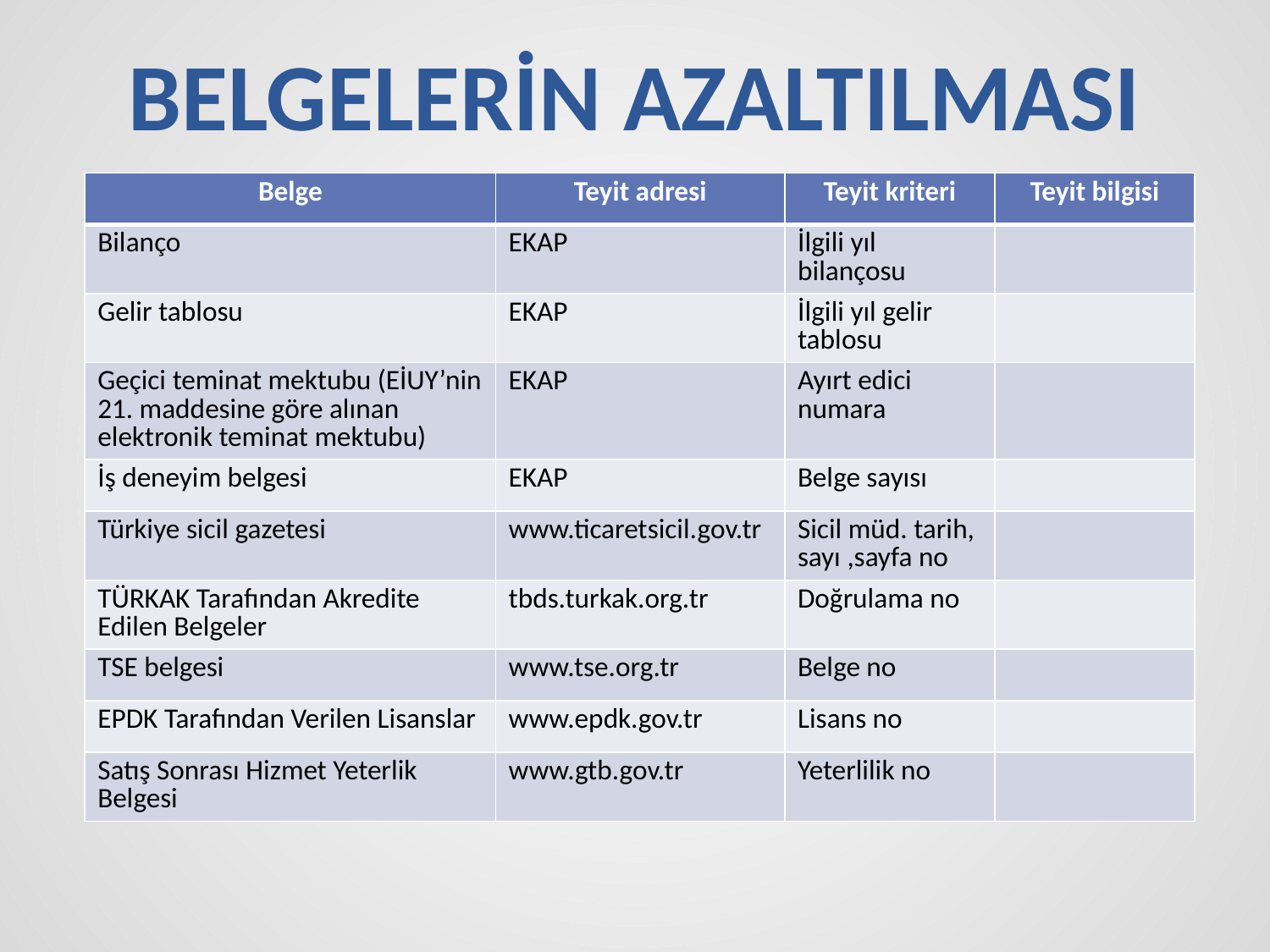

# BELGELERİN AZALTILMASI
| Belge | Teyit adresi | Teyit kriteri | Teyit bilgisi |
| --- | --- | --- | --- |
| Bilanço | EKAP | İlgili yıl bilançosu |  |
| Gelir tablosu | EKAP | İlgili yıl gelir tablosu |  |
| Geçici teminat mektubu (EİUY’nin 21. maddesine göre alınan elektronik teminat mektubu) | EKAP | Ayırt edici numara |  |
| İş deneyim belgesi | EKAP | Belge sayısı |  |
| Türkiye sicil gazetesi | www.ticaretsicil.gov.tr | Sicil müd. tarih, sayı ,sayfa no |  |
| TÜRKAK Tarafından Akredite Edilen Belgeler | tbds.turkak.org.tr | Doğrulama no |  |
| TSE belgesi | www.tse.org.tr | Belge no |  |
| EPDK Tarafından Verilen Lisanslar | www.epdk.gov.tr | Lisans no |  |
| Satış Sonrası Hizmet Yeterlik Belgesi | www.gtb.gov.tr | Yeterlilik no |  |